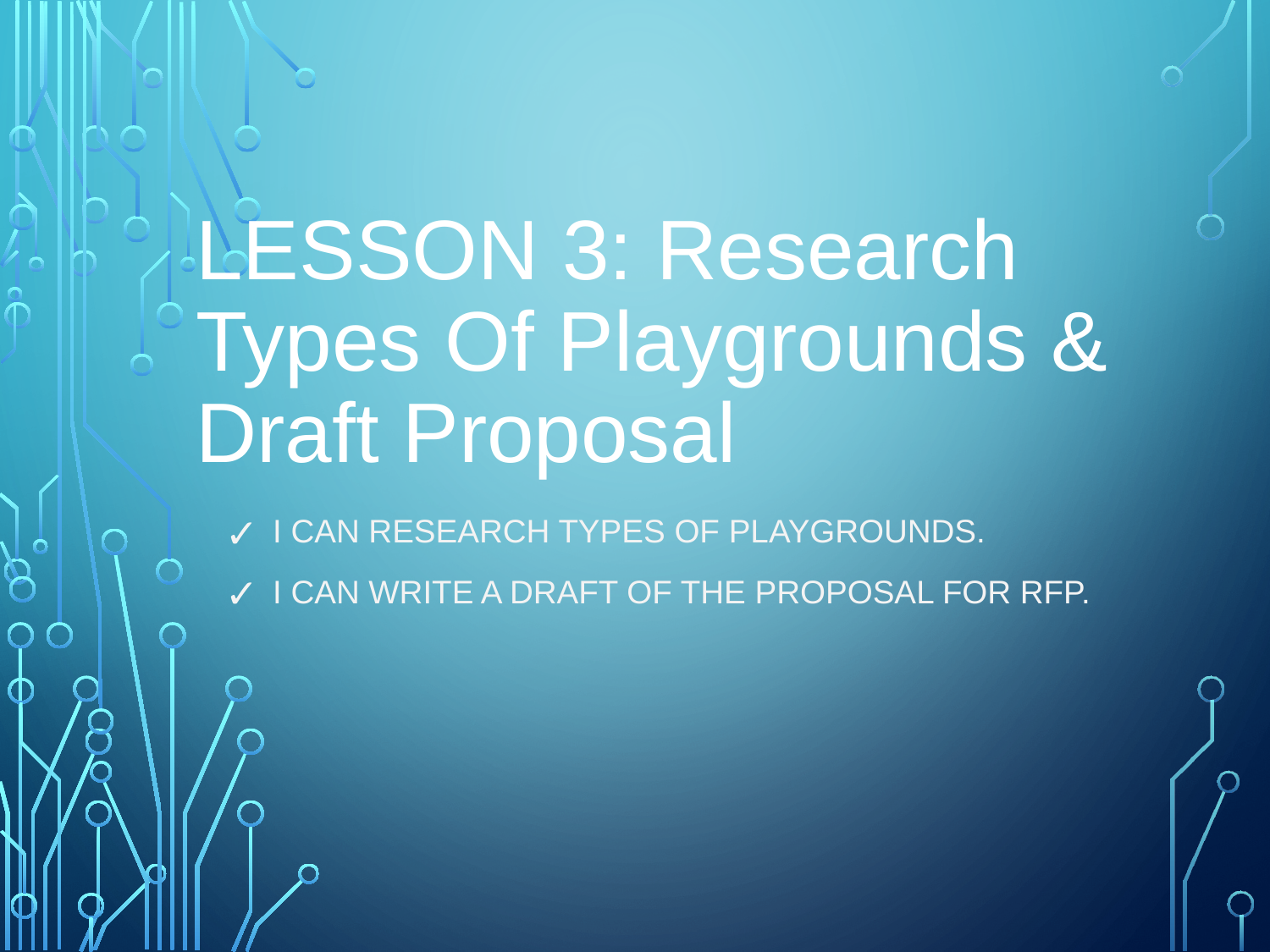

# LESSON 3: Research Types Of Playgrounds & Draft Proposal
I CAN RESEARCH TYPES OF PLAYGROUNDS.
I CAN WRITE A DRAFT OF THE PROPOSAL FOR RFP.